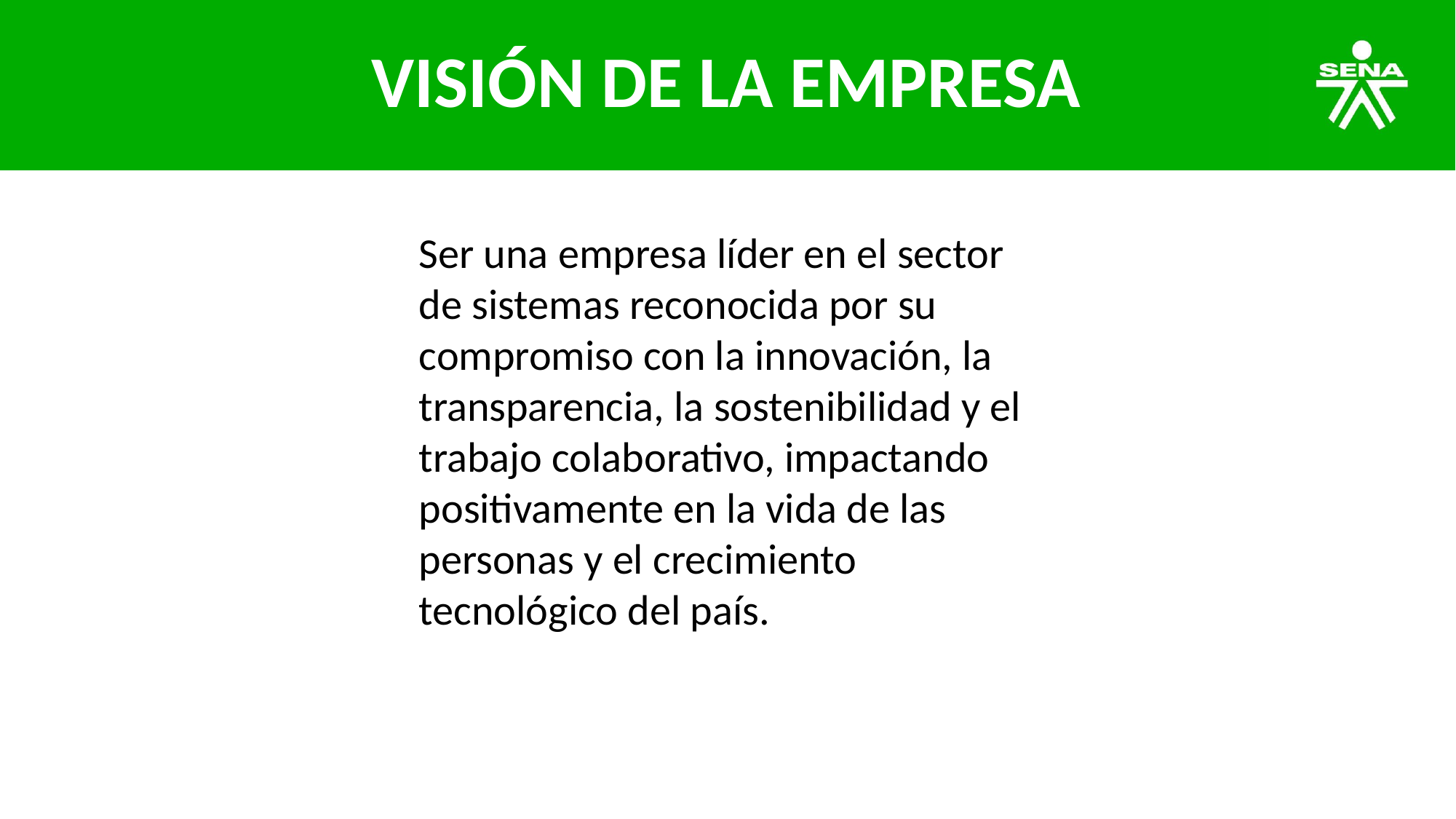

# VISIÓN DE LA EMPRESA
Ser una empresa líder en el sector de sistemas reconocida por su compromiso con la innovación, la transparencia, la sostenibilidad y el trabajo colaborativo, impactando positivamente en la vida de las personas y el crecimiento tecnológico del país.